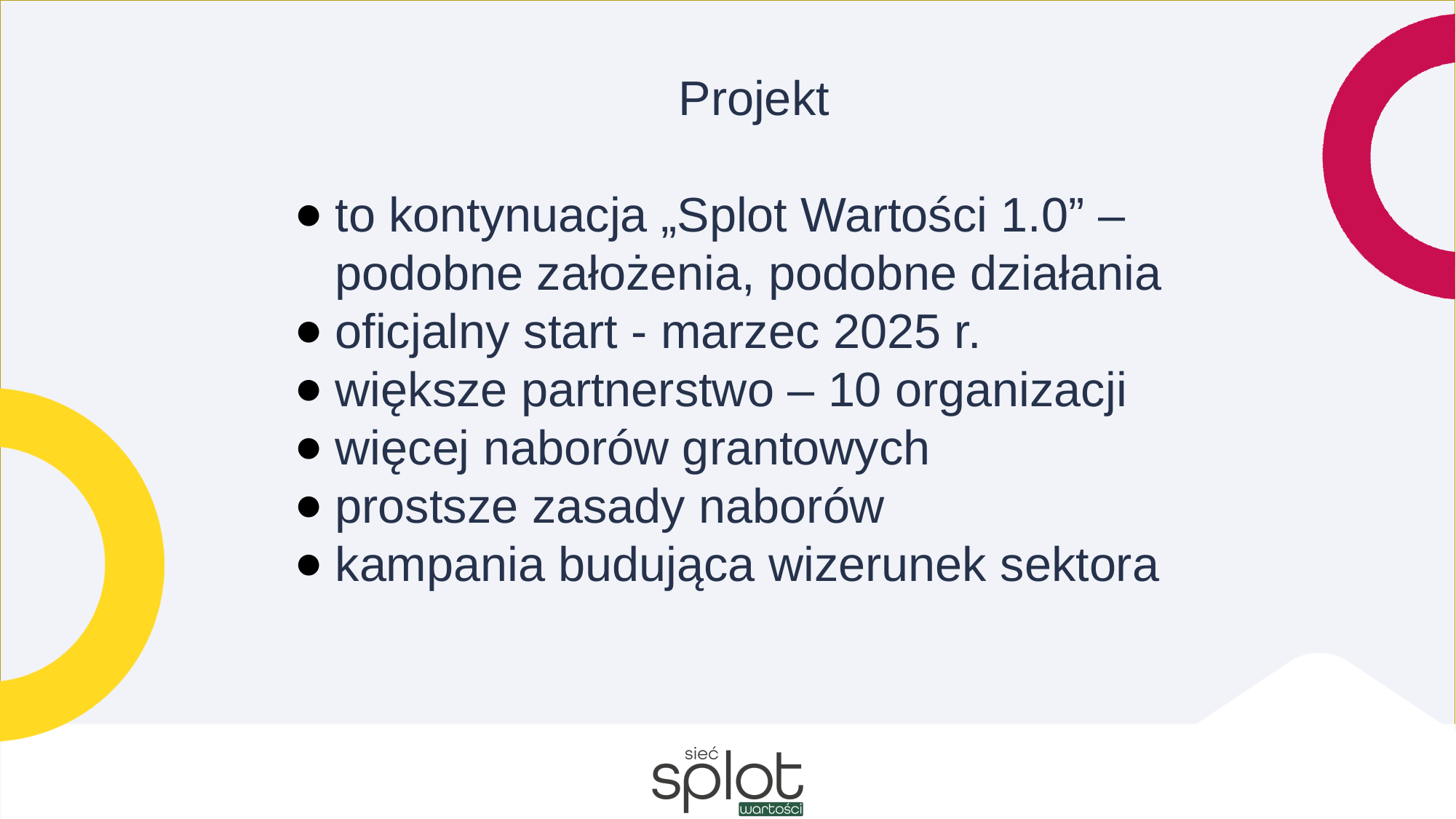

Projekt

to kontynuacja „Splot Wartości 1.0” – podobne założenia, podobne działania
oficjalny start - marzec 2025 r.
większe partnerstwo – 10 organizacji
więcej naborów grantowych
prostsze zasady naborów
kampania budująca wizerunek sektora